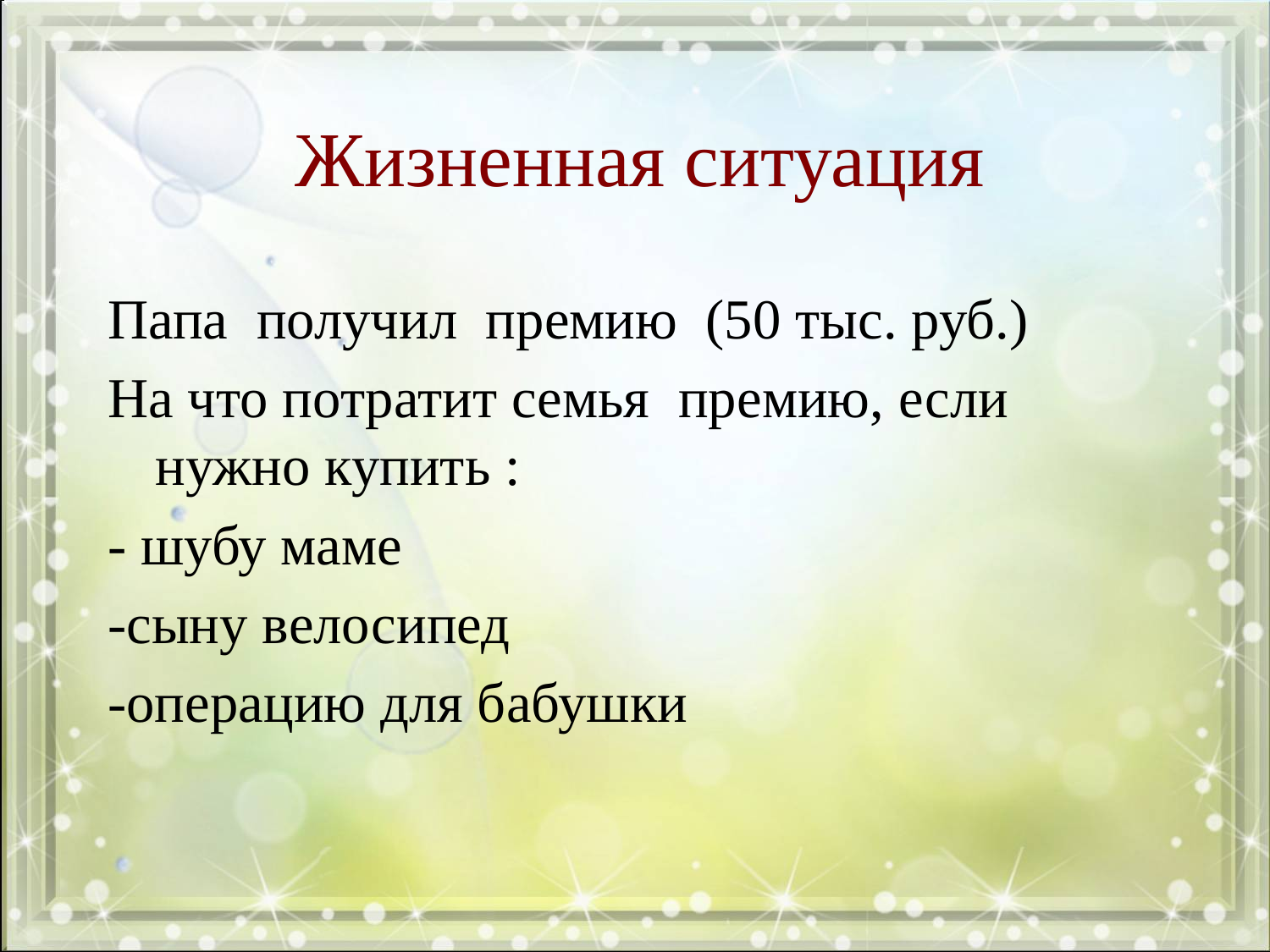

# Жизненная ситуация
Папа  получил  премию  (50 тыс. руб.)
На что потратит семья  премию, если  нужно купить :
- шубу маме
-сыну велосипед
-операцию для бабушки